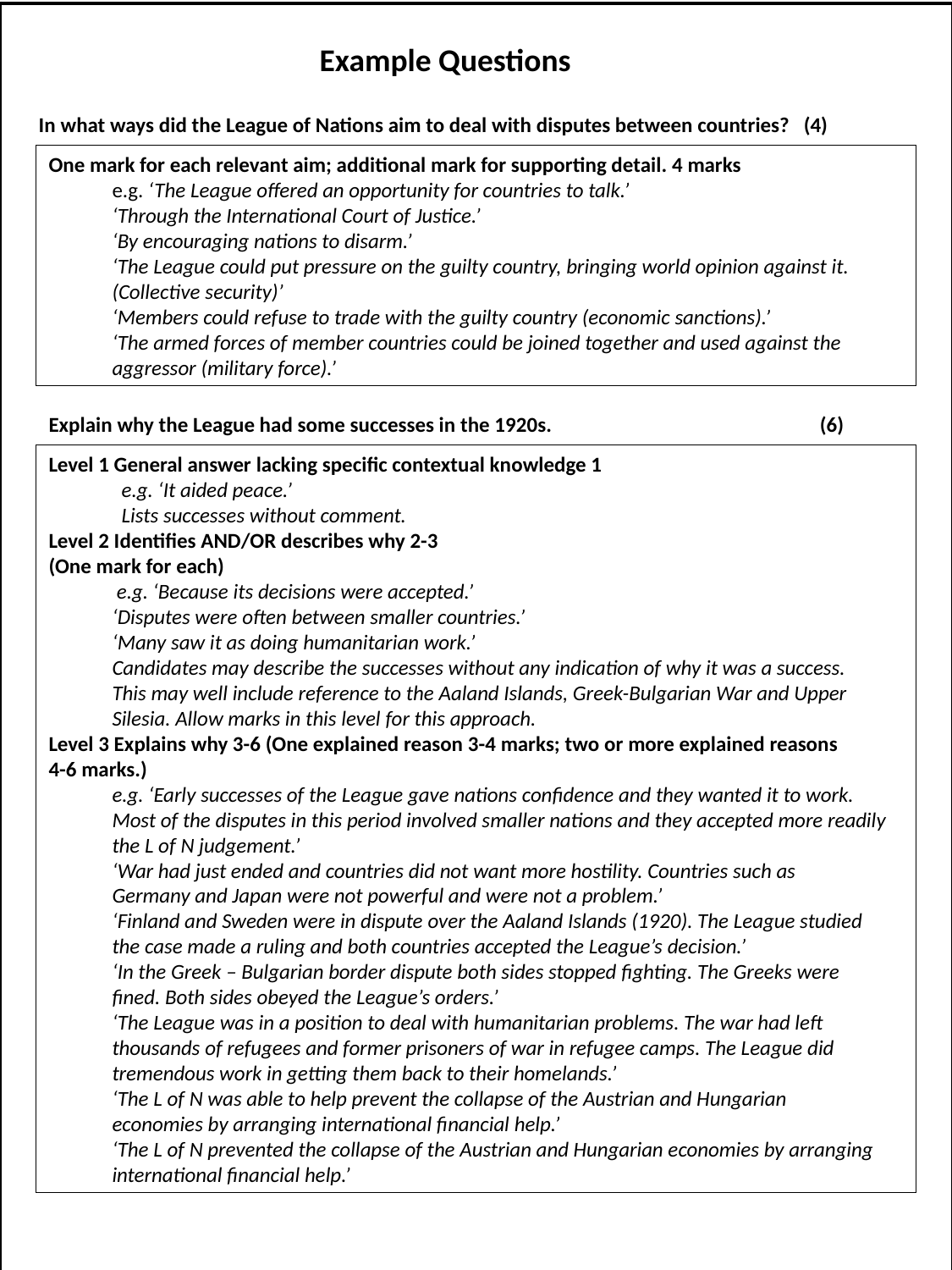

|  |  |
| --- | --- |
Example Questions
In what ways did the League of Nations aim to deal with disputes between countries?   (4)
One mark for each relevant aim; additional mark for supporting detail. 4 marks
e.g. ‘The League offered an opportunity for countries to talk.’
‘Through the International Court of Justice.’
‘By encouraging nations to disarm.’
‘The League could put pressure on the guilty country, bringing world opinion against it. (Collective security)’
‘Members could refuse to trade with the guilty country (economic sanctions).’
‘The armed forces of member countries could be joined together and used against the aggressor (military force).’
Explain why the League had some successes in the 1920s.			  (6)
Level 1 General answer lacking specific contextual knowledge 1
               e.g. ‘It aided peace.’
               Lists successes without comment.
Level 2 Identifies AND/OR describes why 2-3
(One mark for each)
              e.g. ‘Because its decisions were accepted.’
‘Disputes were often between smaller countries.’
‘Many saw it as doing humanitarian work.’
Candidates may describe the successes without any indication of why it was a success.
This may well include reference to the Aaland Islands, Greek-Bulgarian War and Upper
Silesia. Allow marks in this level for this approach.
Level 3 Explains why 3-6 (One explained reason 3-4 marks; two or more explained reasons
4-6 marks.)
e.g. ‘Early successes of the League gave nations confidence and they wanted it to work.
Most of the disputes in this period involved smaller nations and they accepted more readily
the L of N judgement.’
‘War had just ended and countries did not want more hostility. Countries such as
Germany and Japan were not powerful and were not a problem.’
‘Finland and Sweden were in dispute over the Aaland Islands (1920). The League studied
the case made a ruling and both countries accepted the League’s decision.’
‘In the Greek – Bulgarian border dispute both sides stopped fighting. The Greeks were
fined. Both sides obeyed the League’s orders.’
‘The League was in a position to deal with humanitarian problems. The war had left
thousands of refugees and former prisoners of war in refugee camps. The League did
tremendous work in getting them back to their homelands.’
‘The L of N was able to help prevent the collapse of the Austrian and Hungarian
economies by arranging international financial help.’
‘The L of N prevented the collapse of the Austrian and Hungarian economies by arranging
international financial help.’